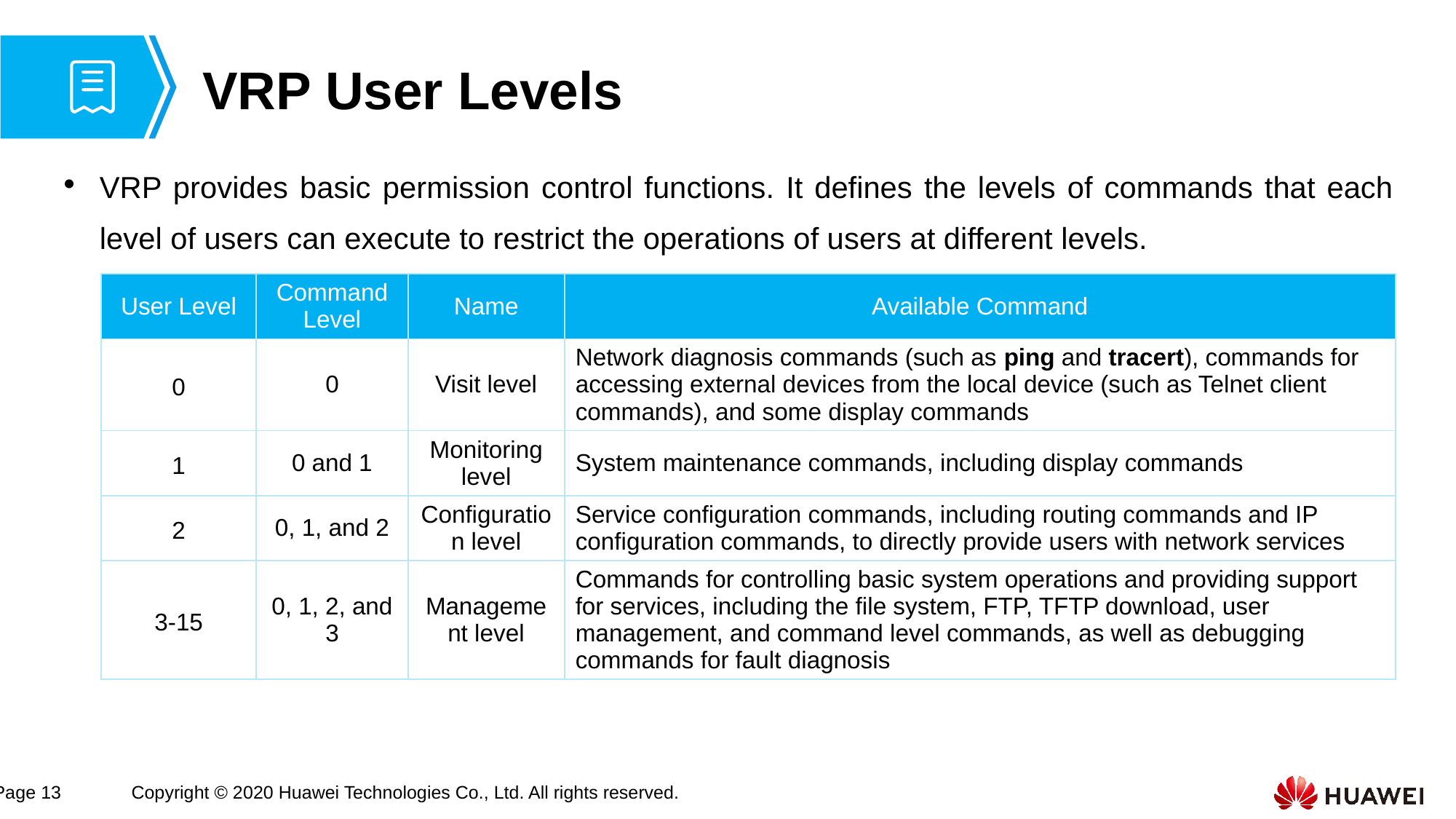

# VRP User Levels
VRP provides basic permission control functions. It defines the levels of commands that each level of users can execute to restrict the operations of users at different levels.

| User Level | Command Level | Name | Available Command |
| --- | --- | --- | --- |
| 0 | 0 | Visit level | Network diagnosis commands (such as ping and tracert), commands for accessing external devices from the local device (such as Telnet client commands), and some display commands |
| 1 | 0 and 1 | Monitoring level | System maintenance commands, including display commands |
| 2 | 0, 1, and 2 | Configuration level | Service configuration commands, including routing commands and IP configuration commands, to directly provide users with network services |
| 3-15 | 0, 1, 2, and 3 | Management level | Commands for controlling basic system operations and providing support for services, including the file system, FTP, TFTP download, user management, and command level commands, as well as debugging commands for fault diagnosis |